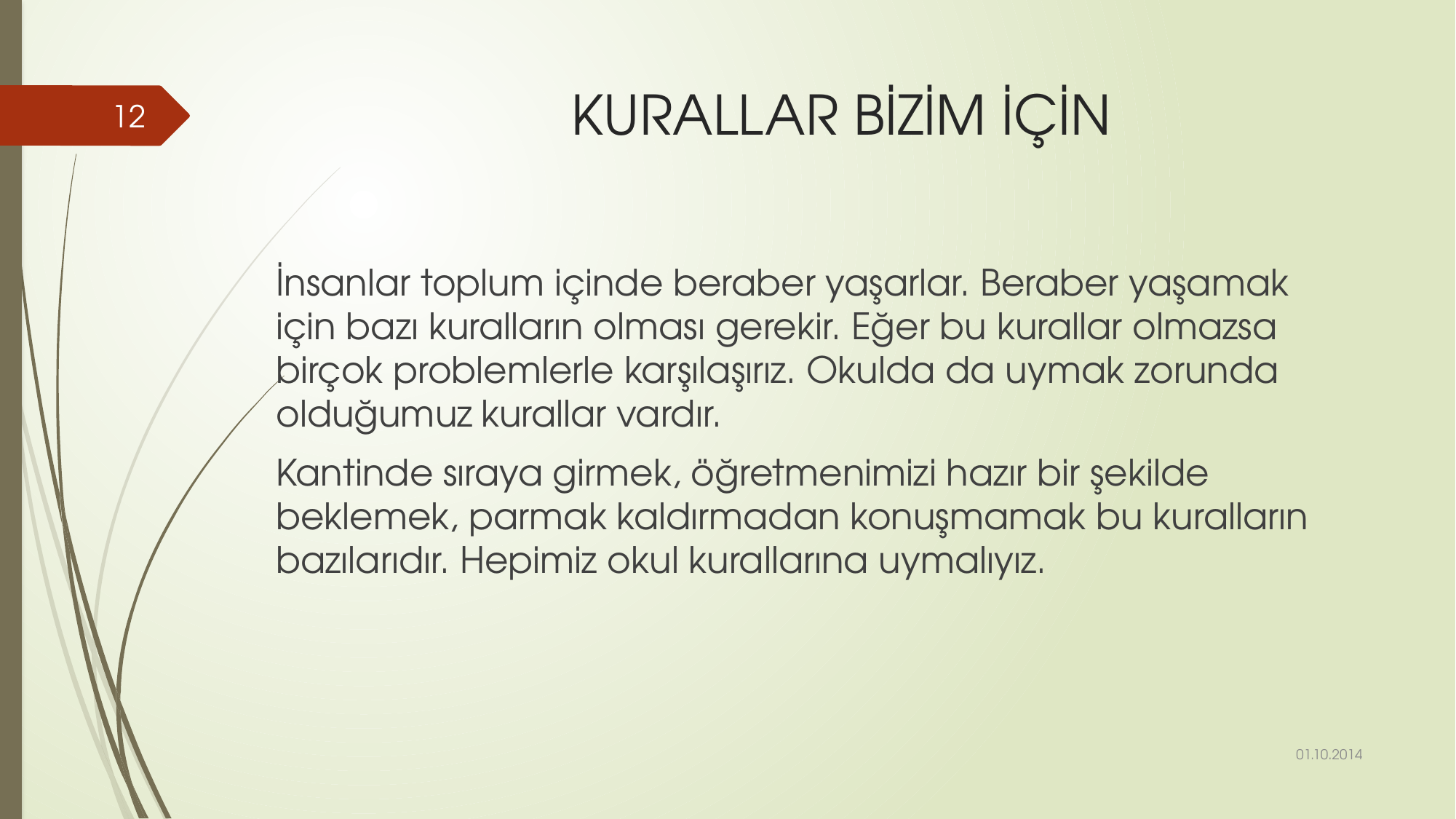

# KURALLAR BİZİM İÇİN
12
İnsanlar toplum içinde beraber yaşarlar. Beraber yaşamak için bazı kuralların olması gerekir. Eğer bu kurallar olmazsa birçok problemlerle karşılaşırız. Okulda da uymak zorunda olduğumuz kurallar vardır.
Kantinde sıraya girmek, öğretmenimizi hazır bir şekilde beklemek, parmak kaldırmadan konuşmamak bu kuralların bazılarıdır. Hepimiz okul kurallarına uymalıyız.

01.10.2014